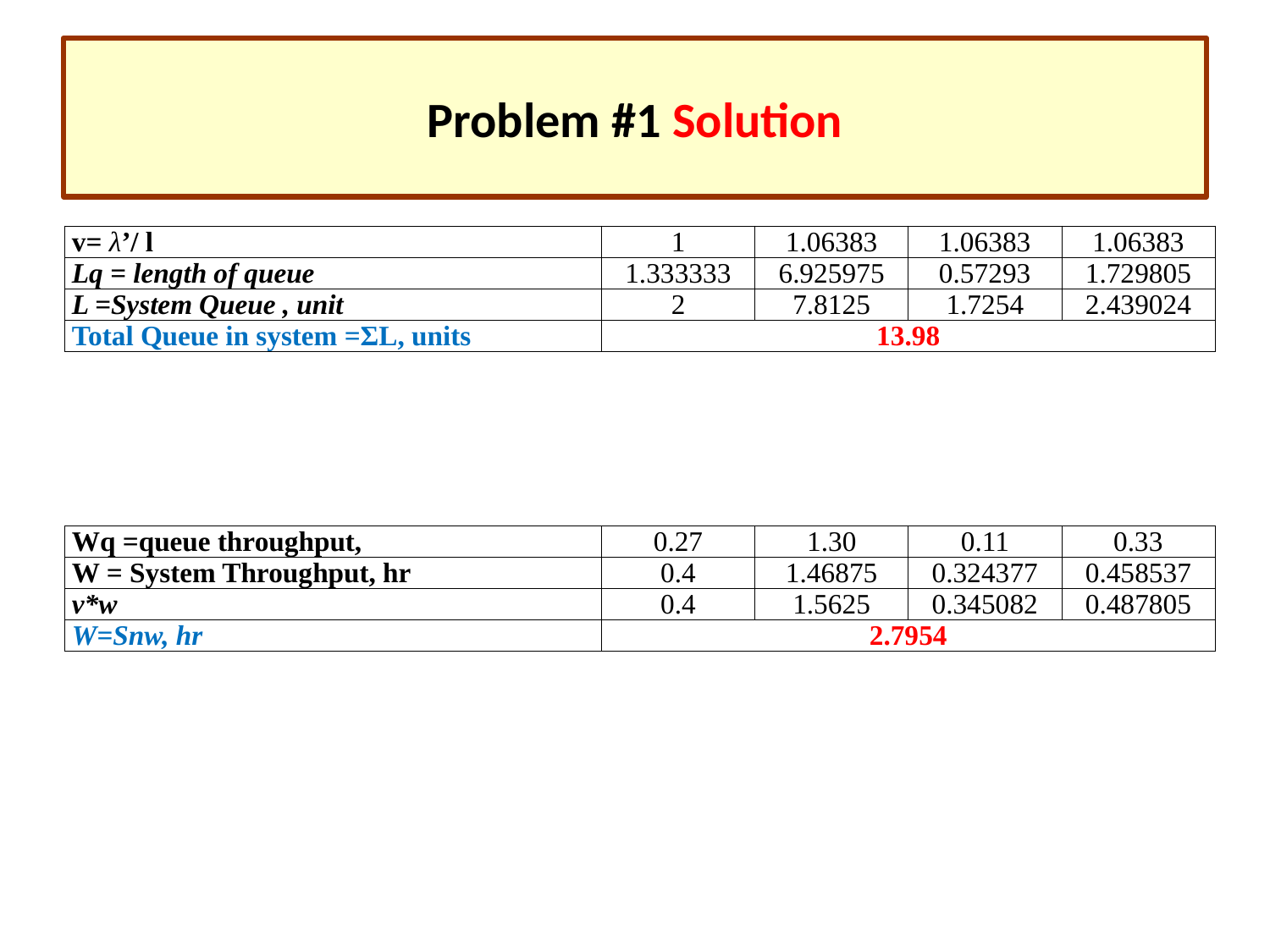

# Problem #1 Solution
| v= λ’/ l | 1 | 1.06383 | 1.06383 | 1.06383 |
| --- | --- | --- | --- | --- |
| Lq = length of queue | 1.333333 | 6.925975 | 0.57293 | 1.729805 |
| L =System Queue , unit | 2 | 7.8125 | 1.7254 | 2.439024 |
| Total Queue in system =ΣL, units | 13.98 |  |  |  |
| Wq =queue throughput, | 0.27 | 1.30 | 0.11 | 0.33 |
| --- | --- | --- | --- | --- |
| W = System Throughput, hr | 0.4 | 1.46875 | 0.324377 | 0.458537 |
| v\*w | 0.4 | 1.5625 | 0.345082 | 0.487805 |
| W=Snw, hr | 2.7954 |  |  |  |